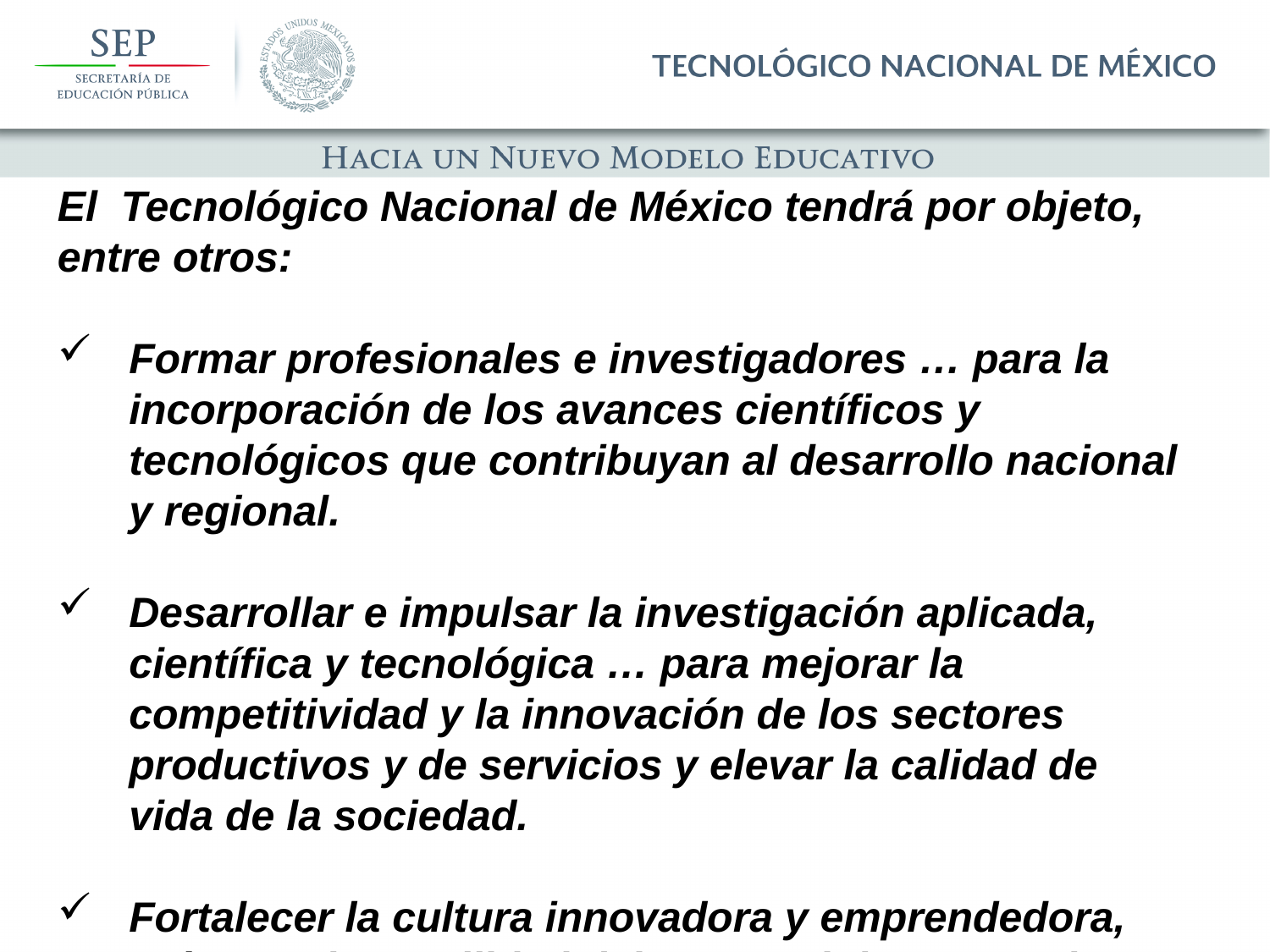

El  Tecnológico Nacional de México tendrá por objeto, entre otros:

Formar profesionales e investigadores … para la incorporación de los avances científicos y tecnológicos que contribuyan al desarrollo nacional y regional.

Desarrollar e impulsar la investigación aplicada, científica y tecnológica … para mejorar la competitividad y la innovación de los sectores productivos y de servicios y elevar la calidad de vida de la sociedad.

Fortalecer la cultura innovadora y emprendedora, así como la movilidad del personal docente y de estudiantes para incrementar la competitividad a nivel nacional e internacional.